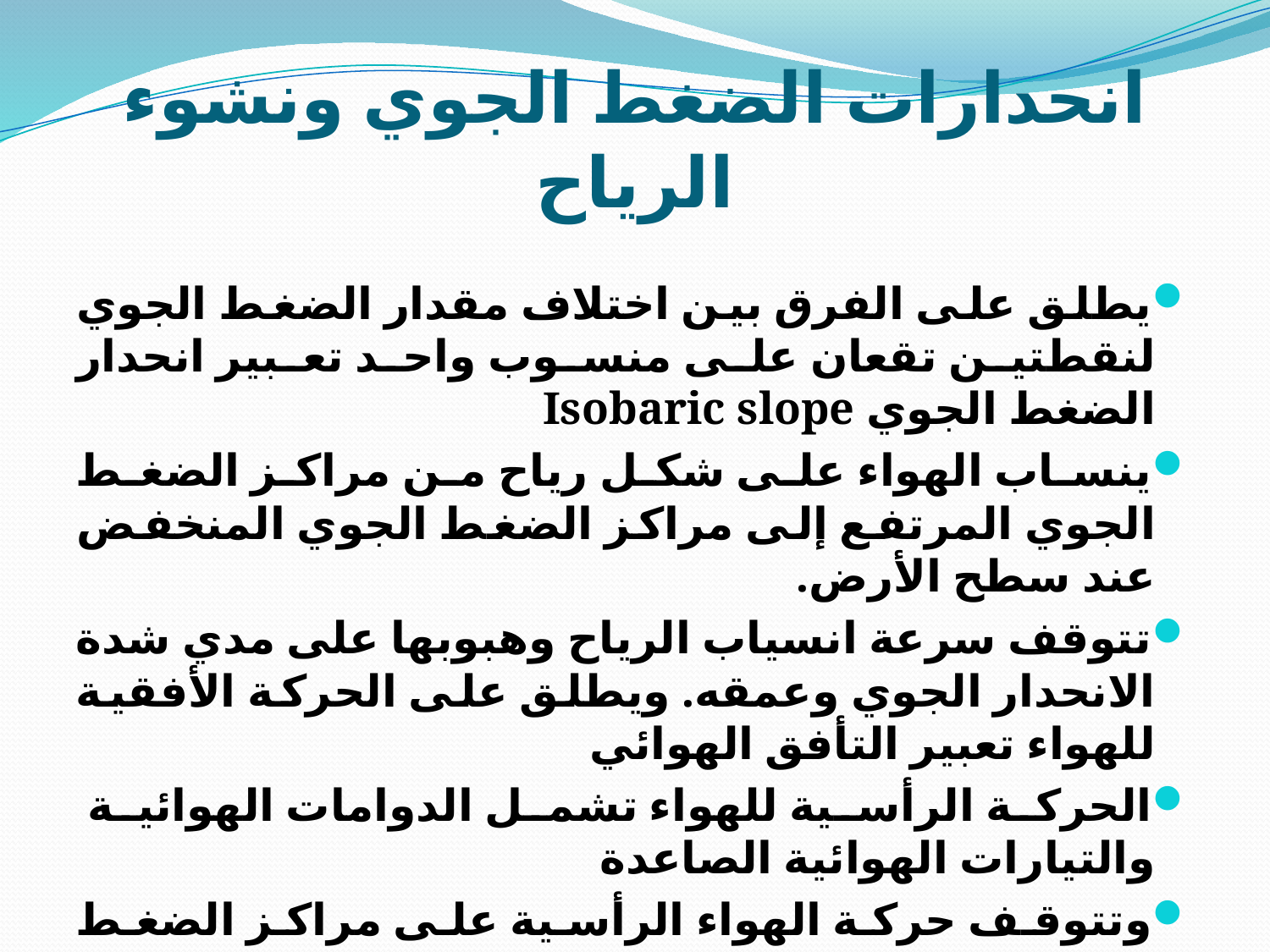

# انحدارات الضغط الجوي ونشوء الرياح
يطلق على الفرق بين اختلاف مقدار الضغط الجوي لنقطتين تقعان على منسوب واحد تعبير انحدار الضغط الجوي Isobaric slope
ينساب الهواء على شكل رياح من مراكز الضغط الجوي المرتفع إلى مراكز الضغط الجوي المنخفض عند سطح الأرض.
تتوقف سرعة انسياب الرياح وهبوبها على مدي شدة الانحدار الجوي وعمقه. ويطلق على الحركة الأفقية للهواء تعبير التأفق الهوائي
الحركة الرأسية للهواء تشمل الدوامات الهوائية  والتيارات الهوائية الصاعدة
وتتوقف حركة الهواء الرأسية على مراكز الضغط الجوي حيث ينتقل الهواء من مراكز الضغط الجوي المنخفض إلى مراكز الضغط الجوي المرتفع.